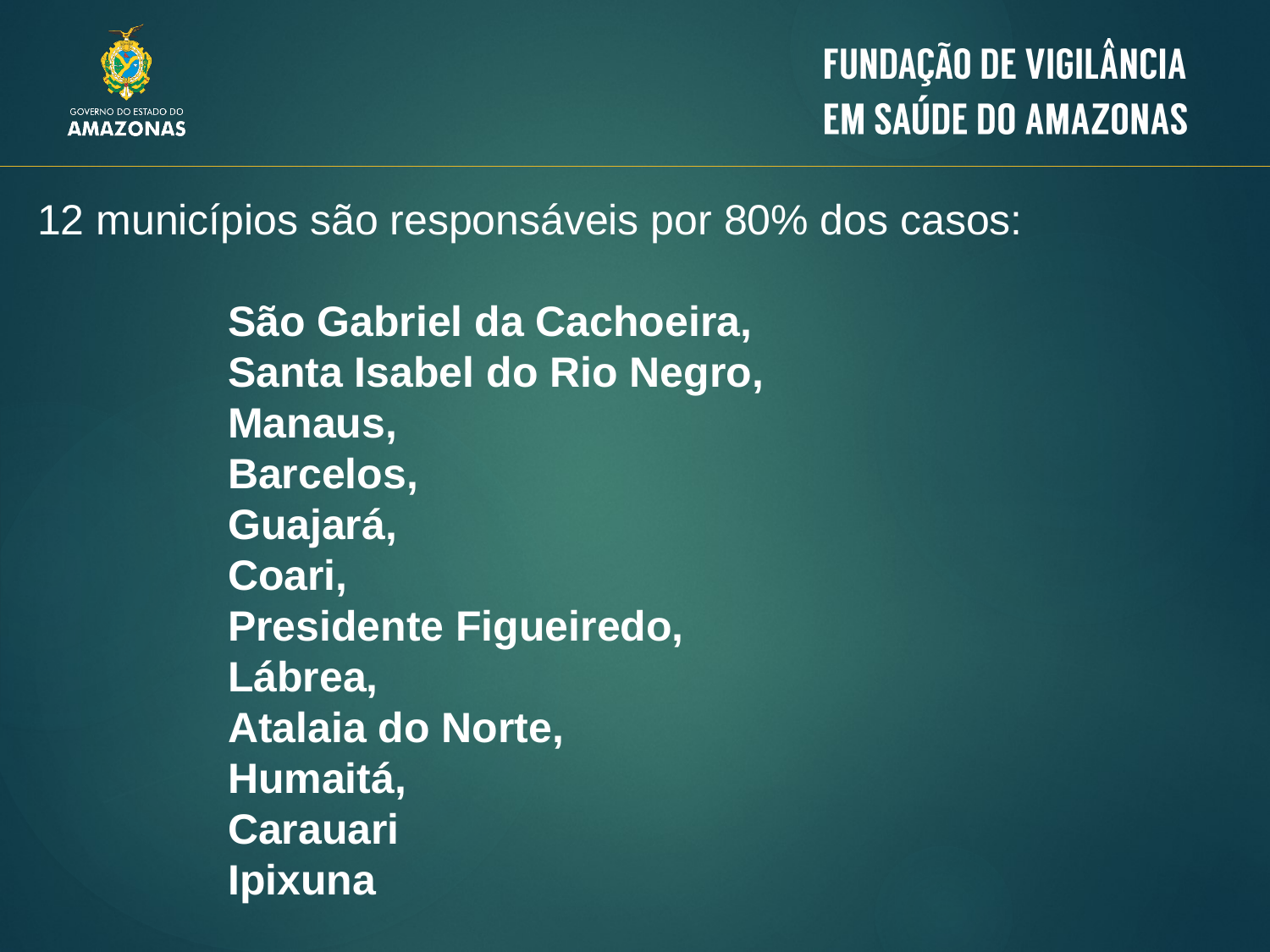

12 municípios são responsáveis por 80% dos casos:

São Gabriel da Cachoeira,
Santa Isabel do Rio Negro,
Manaus,
Barcelos,
Guajará,
Coari,
Presidente Figueiredo,
Lábrea,
Atalaia do Norte,
Humaitá,
Carauari
Ipixuna